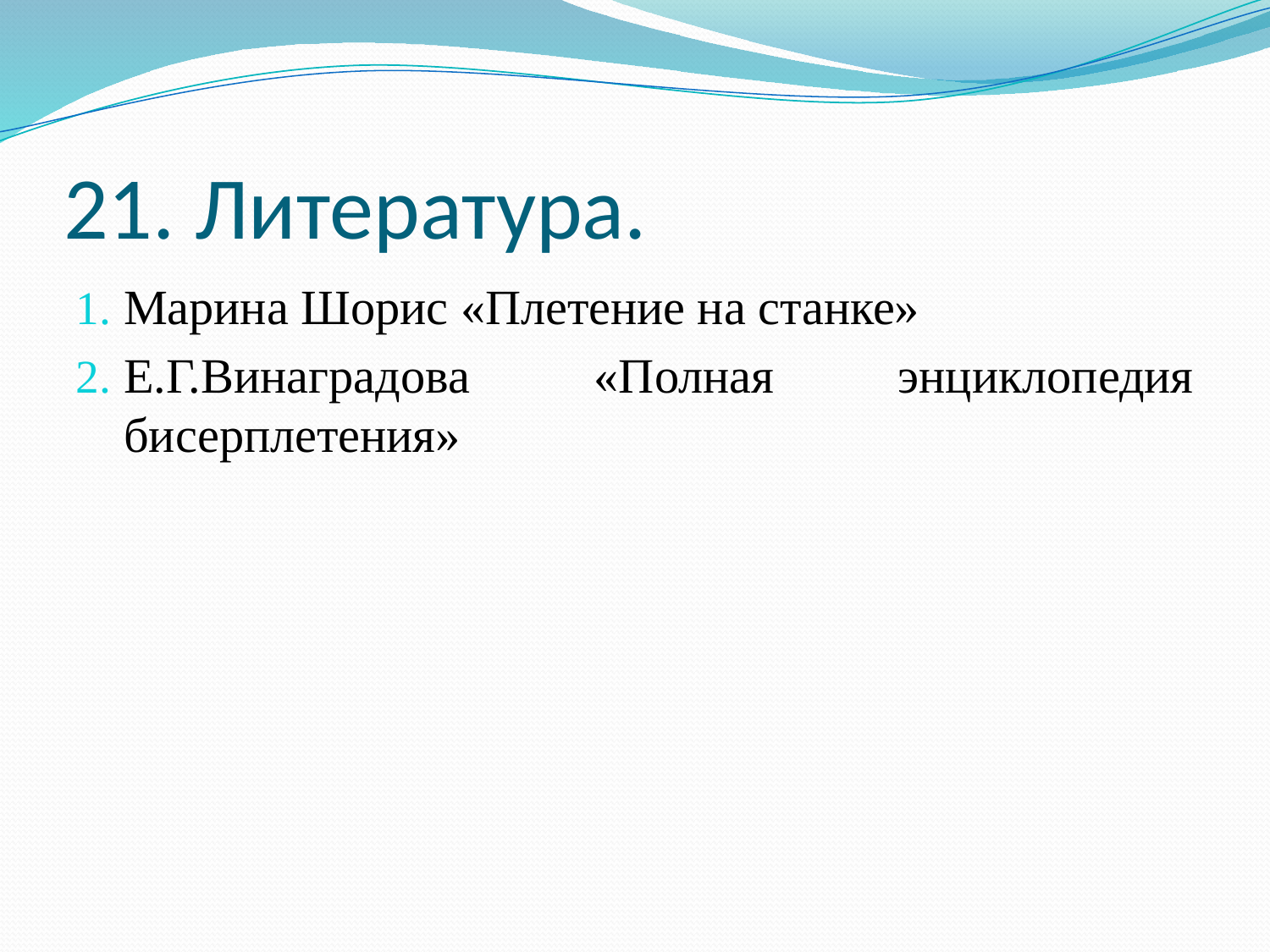

# 21. Литература.
Марина Шорис «Плетение на станке»
Е.Г.Винаградова «Полная энциклопедия бисерплетения»